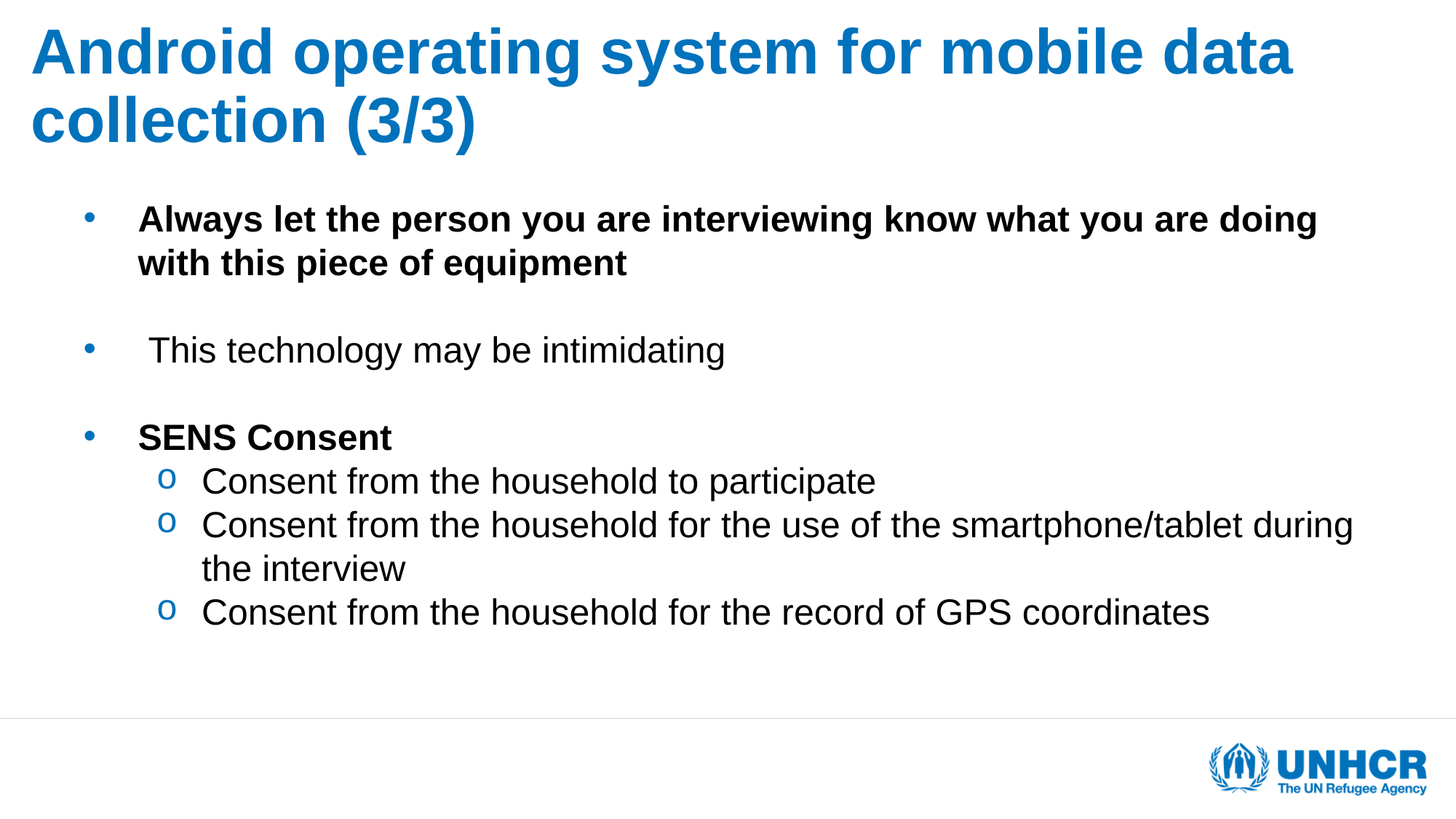

Android operating system for mobile data collection (3/3)
Always let the person you are interviewing know what you are doing with this piece of equipment

 This technology may be intimidating

SENS Consent
Consent from the household to participate
Consent from the household for the use of the smartphone/tablet during the interview
Consent from the household for the record of GPS coordinates